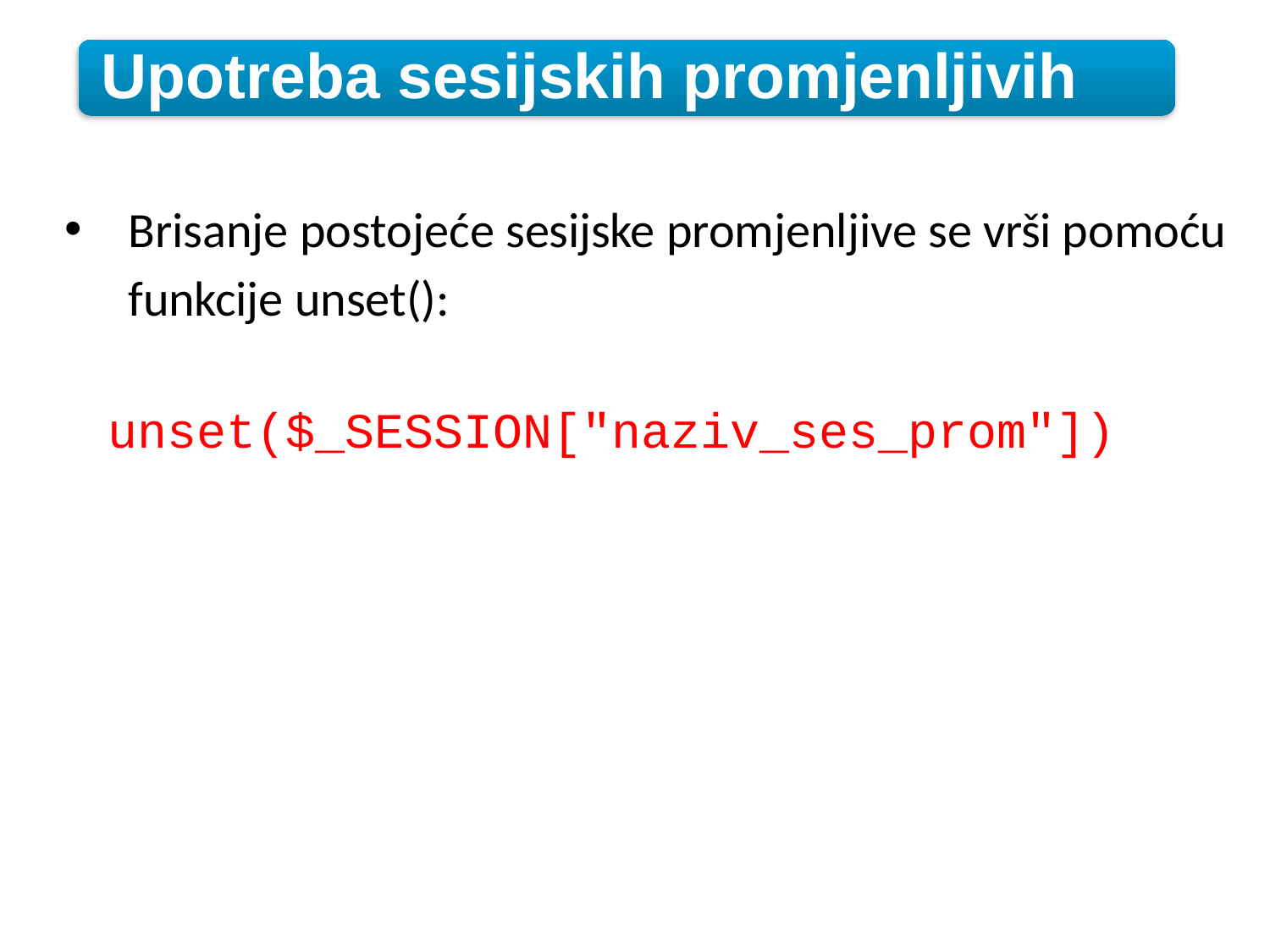

Upotreba sesijskih promjenljivih
Brisanje postojeće sesijske promjenljive se vrši pomoću funkcije unset():
unset($_SESSION["naziv_ses_prom"])